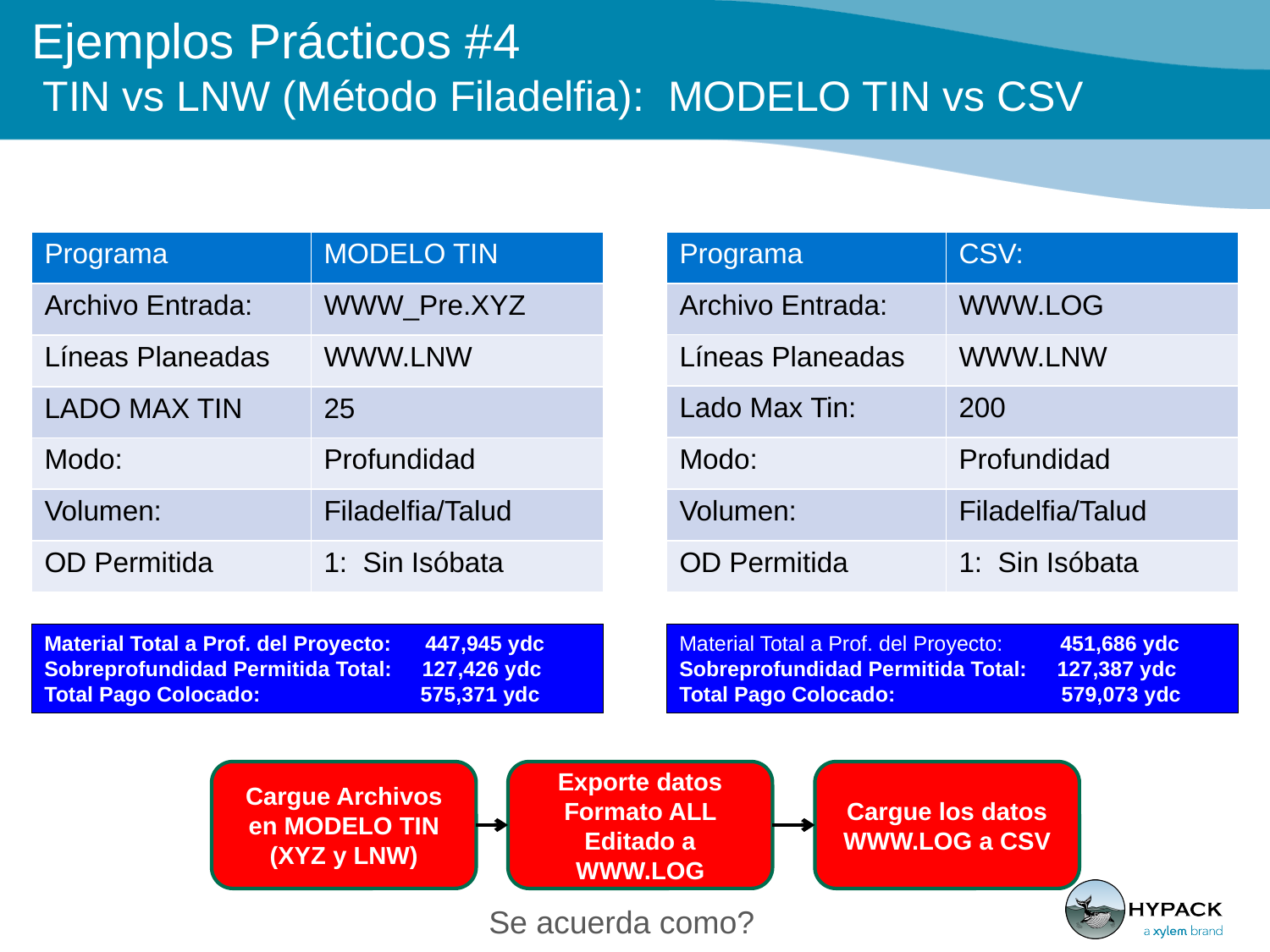

# Ejemplos Prácticos #4 TIN vs LNW (Método Filadelfia):  MODELO TIN vs CSV
| Programa | CSV: |
| --- | --- |
| Archivo Entrada: | WWW.LOG |
| Líneas Planeadas | WWW.LNW |
| Lado Max Tin: | 200 |
| Modo: | Profundidad |
| Volumen: | Filadelfia/Talud |
| OD Permitida | 1: Sin Isóbata |
| Programa | MODELO TIN |
| --- | --- |
| Archivo Entrada: | WWW\_Pre.XYZ |
| Líneas Planeadas | WWW.LNW |
| LADO MAX TIN | 25 |
| Modo: | Profundidad |
| Volumen: | Filadelfia/Talud |
| OD Permitida | 1: Sin Isóbata |
Material Total a Prof. del Proyecto: 	447,945 ydc
Sobreprofundidad Permitida Total:     127,426 ydc
Total Pago Colocado:                           575,371 ydc
Material Total a Prof. del Proyecto:   	451,686 ydc
Sobreprofundidad Permitida Total:     127,387 ydc
Total Pago Colocado:                            579,073 ydc
Cargue Archivos en MODELO TIN (XYZ y LNW)
Exporte datos Formato ALL Editado a WWW.LOG
Cargue los datos WWW.LOG a CSV
Se acuerda como?